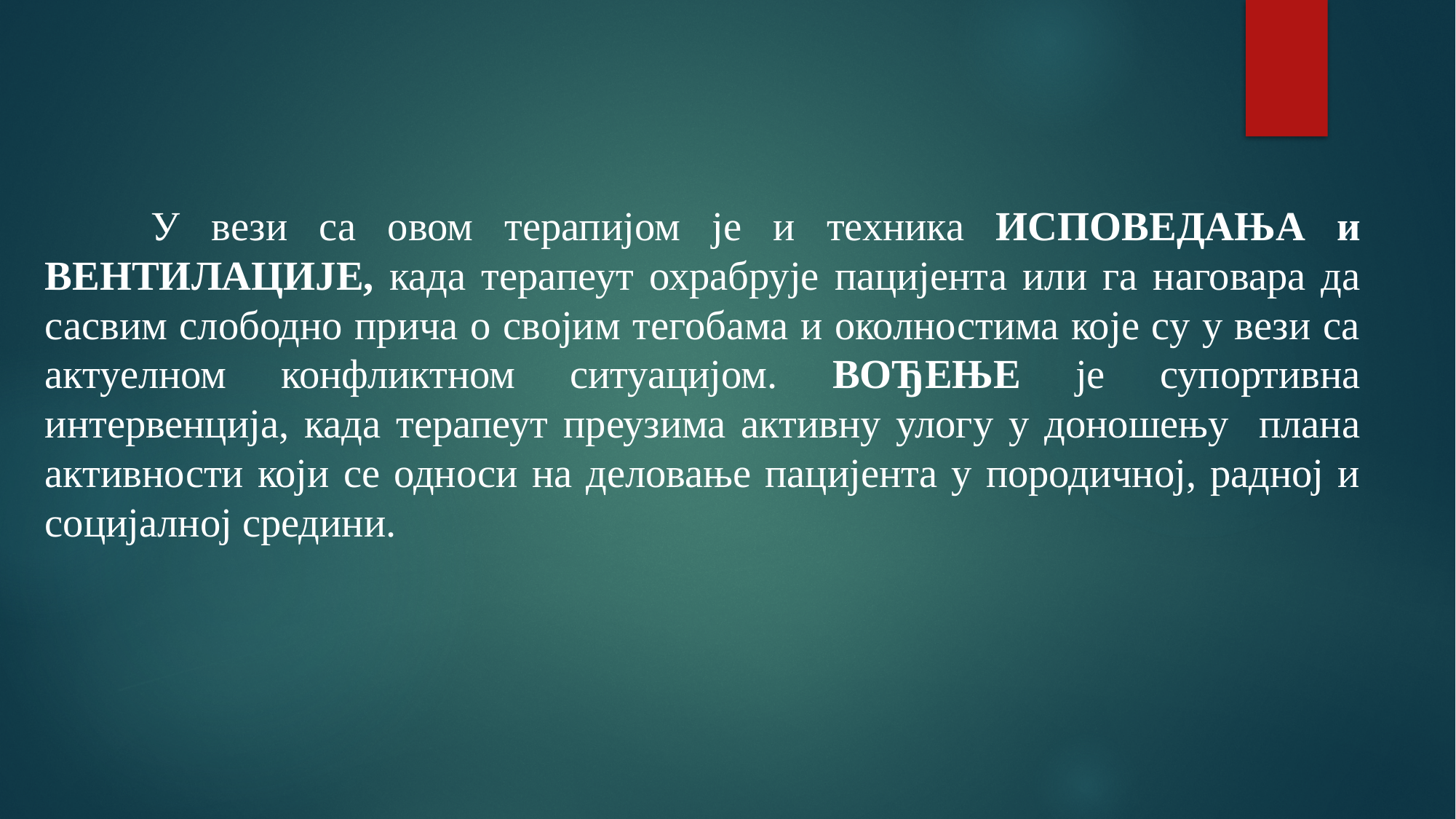

У вези са овом терапијом је и техника ИСПОВЕДАЊА и ВЕНТИЛАЦИЈЕ, када терапеут охрабрује пацијента или га наговара да сасвим слободно прича о својим тегобама и околностима које су у вези са актуелном конфликтном ситуацијом. ВОЂЕЊЕ је супортивна интервенција, када терапеут преузима активну улогу у доношењу  плана активности који се односи на деловање пацијента у породичној, радној и социјалној средини.